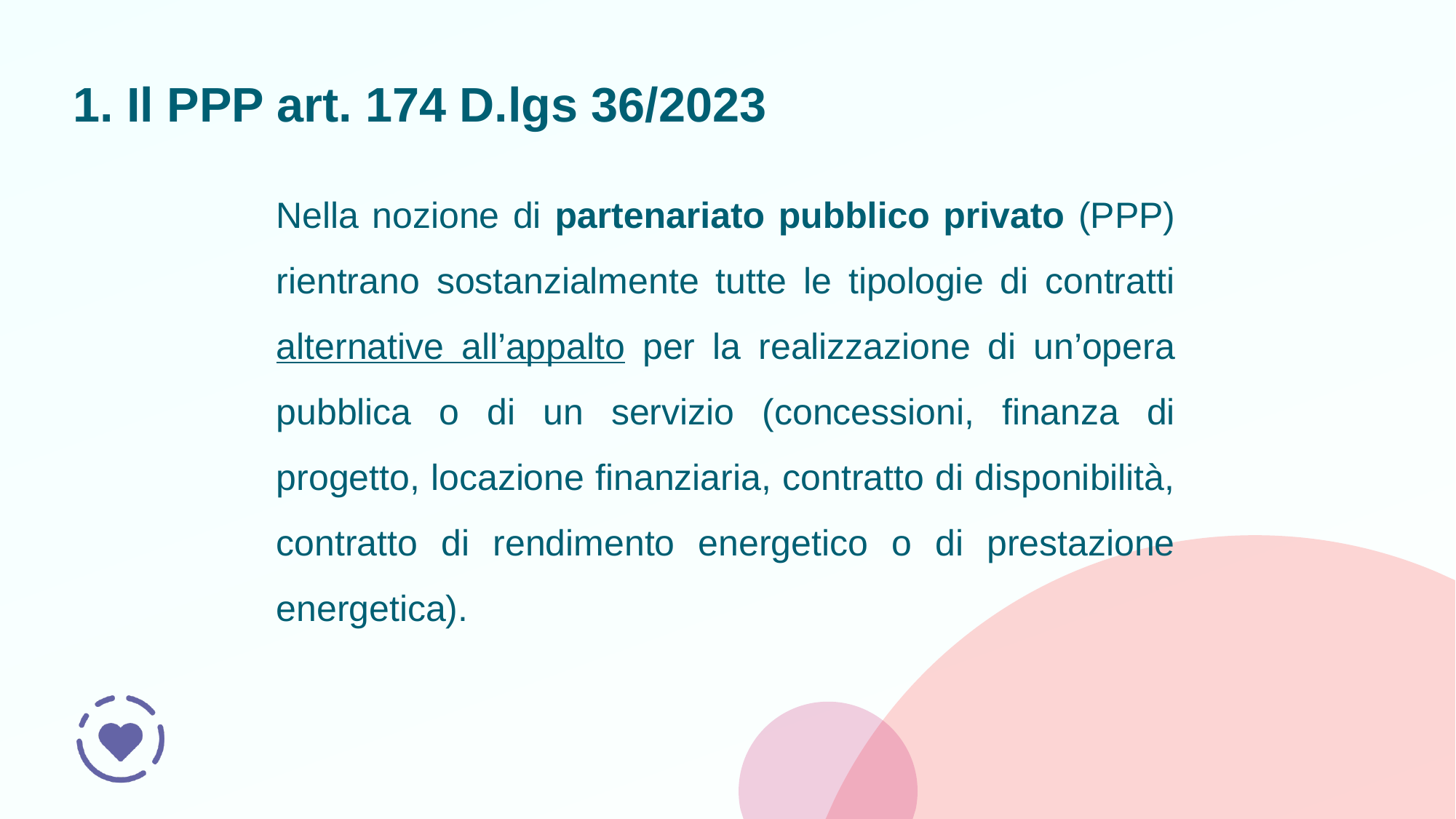

# 1. Il PPP art. 174 D.lgs 36/2023
Nella nozione di partenariato pubblico privato (PPP) rientrano sostanzialmente tutte le tipologie di contratti alternative all’appalto per la realizzazione di un’opera pubblica o di un servizio (concessioni, finanza di progetto, locazione finanziaria, contratto di disponibilità, contratto di rendimento energetico o di prestazione energetica).